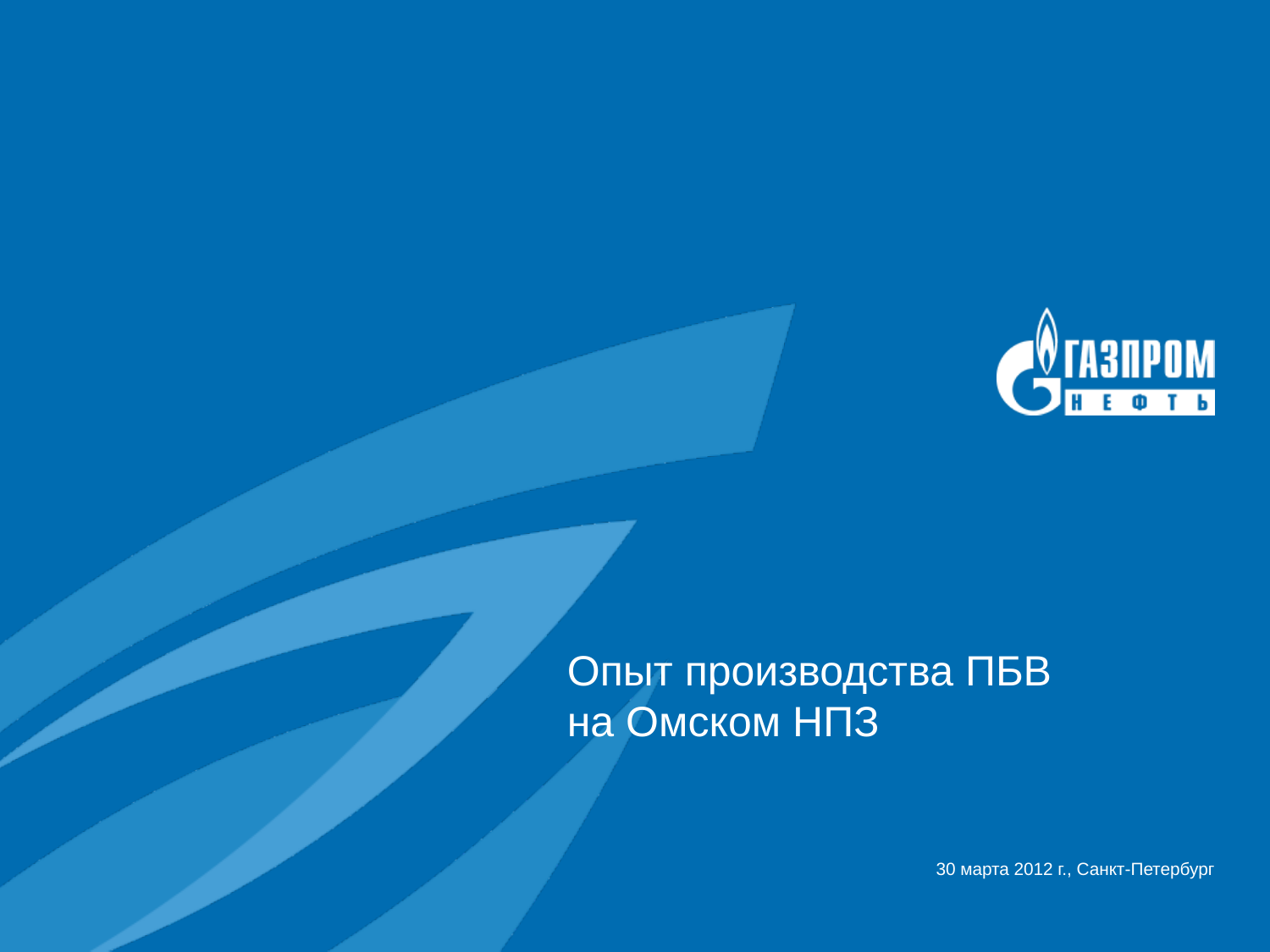

Опыт производства ПБВ
на Омском НПЗ
 30 марта 2012 г., Санкт-Петербург